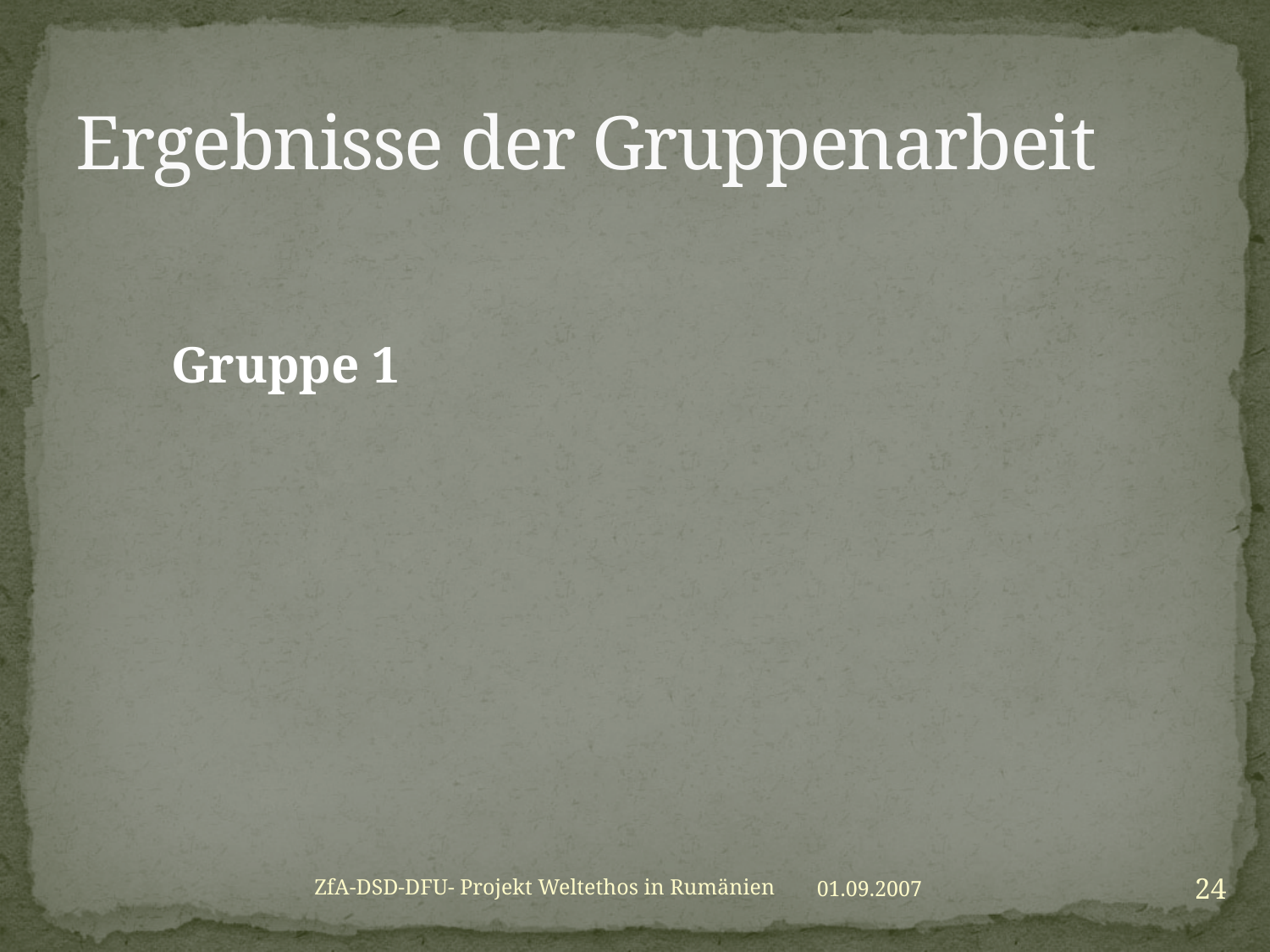

# Ergebnisse der Gruppenarbeit
Gruppe 1
24
ZfA-DSD-DFU- Projekt Weltethos in Rumänien
01.09.2007